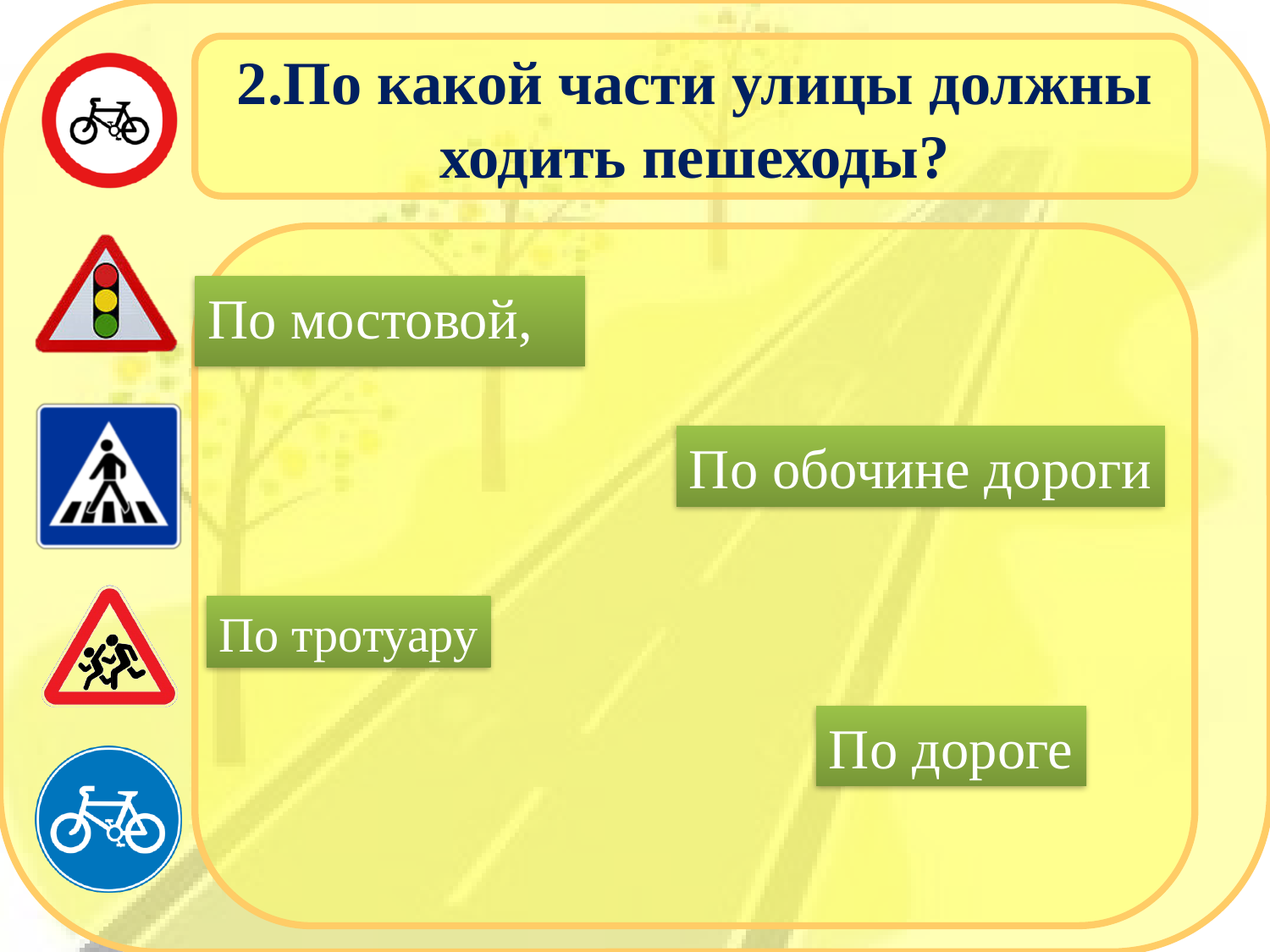

# 2.По какой части улицы должны ходить пешеходы?
По мостовой,
По обочине дороги
По тротуару
По дороге